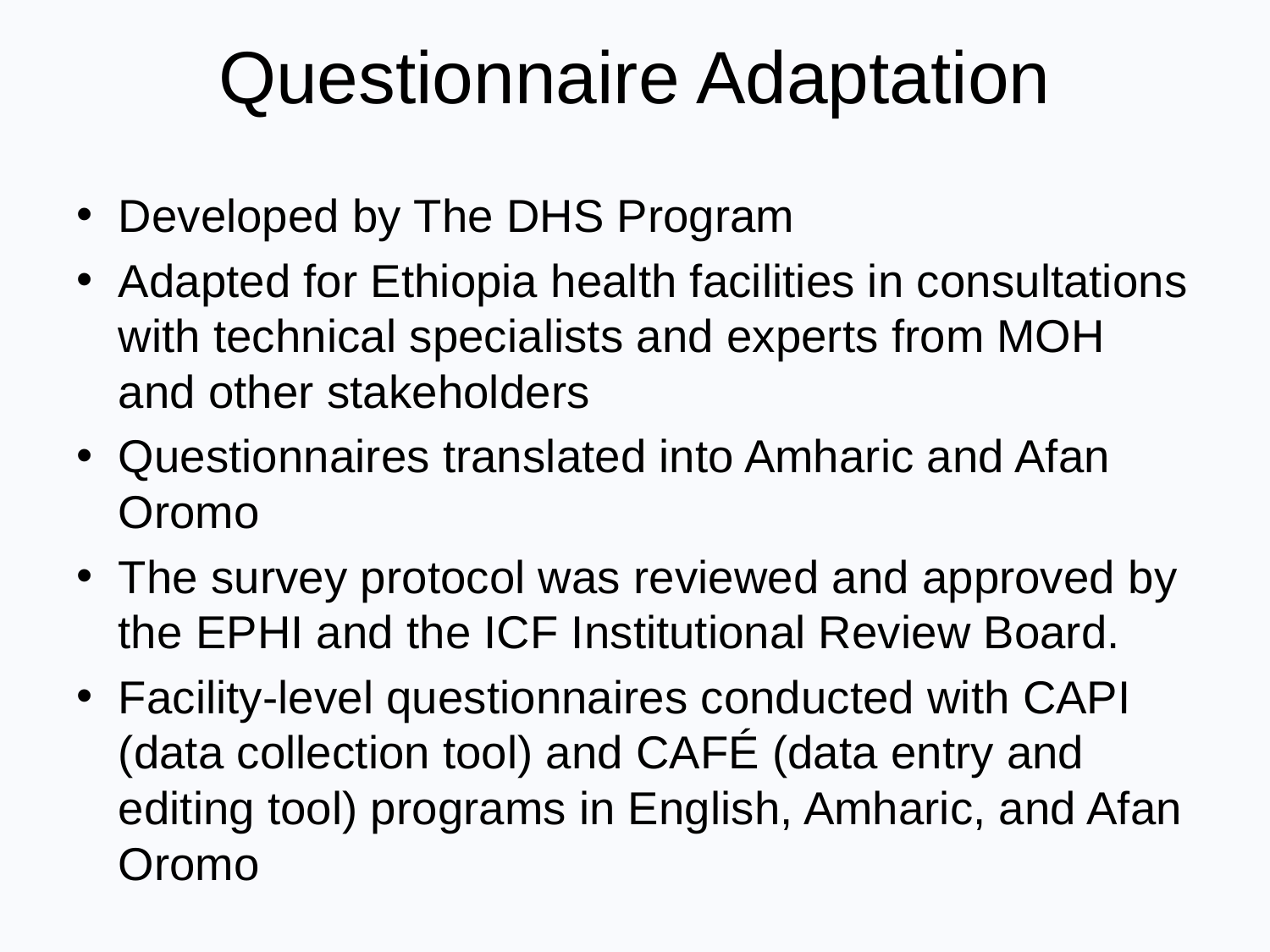

# Questionnaire Adaptation
Developed by The DHS Program
Adapted for Ethiopia health facilities in consultations with technical specialists and experts from MOH and other stakeholders
Questionnaires translated into Amharic and Afan Oromo
The survey protocol was reviewed and approved by the EPHI and the ICF Institutional Review Board.
Facility-level questionnaires conducted with CAPI (data collection tool) and CAFÉ (data entry and editing tool) programs in English, Amharic, and Afan Oromo